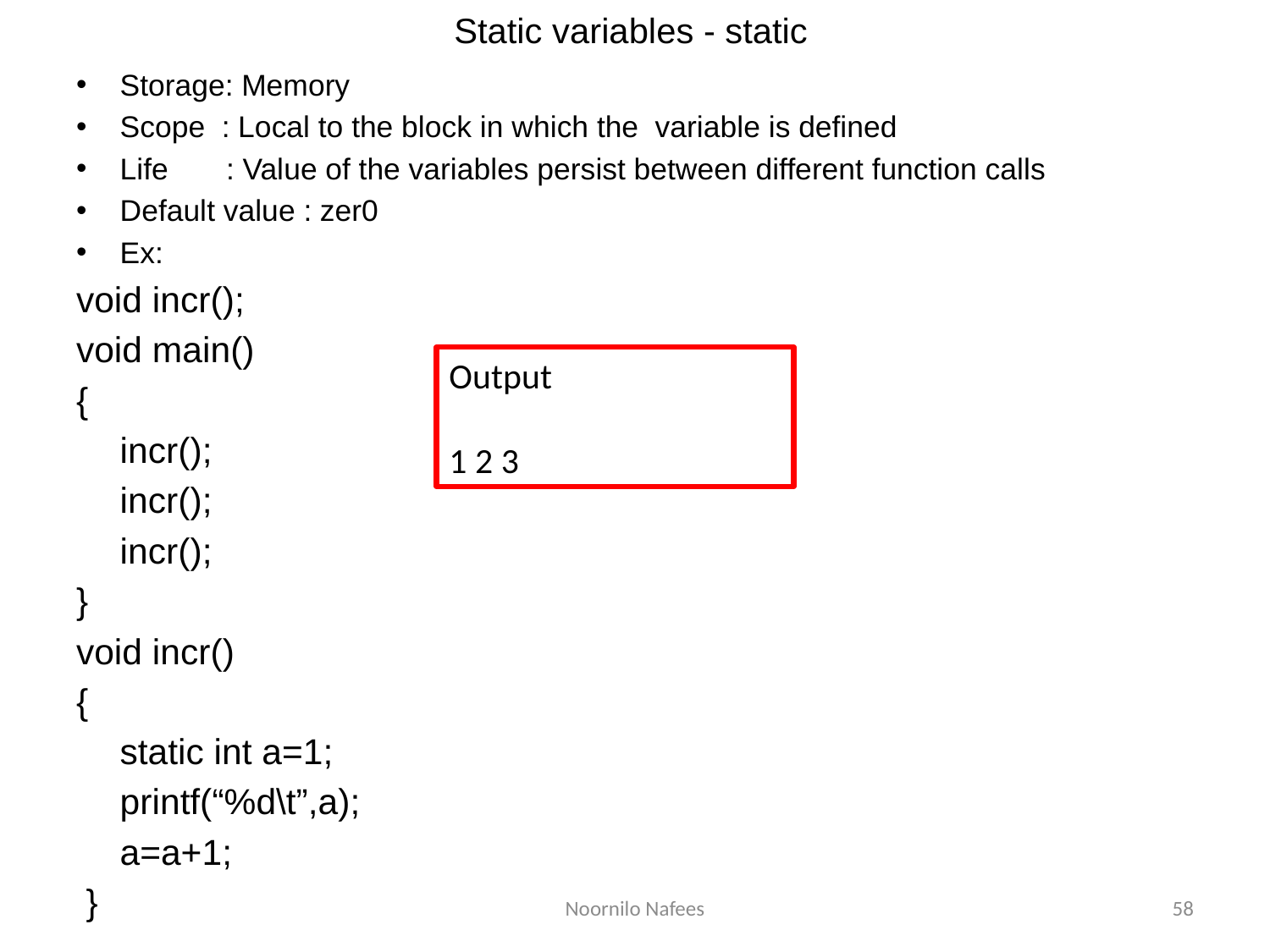

# Static variables - static
Storage: Memory
Scope  : Local to the block in which the  variable is defined
Life       : Value of the variables persist between different function calls
Default value : zer0
Ex:
void incr();
void main()
{
	incr();
	incr();
	incr();
}
void incr()
{
	static int a=1;
	printf(“%d\t”,a);
	a=a+1;
 }

Output

1 2 3
Noornilo Nafees
58